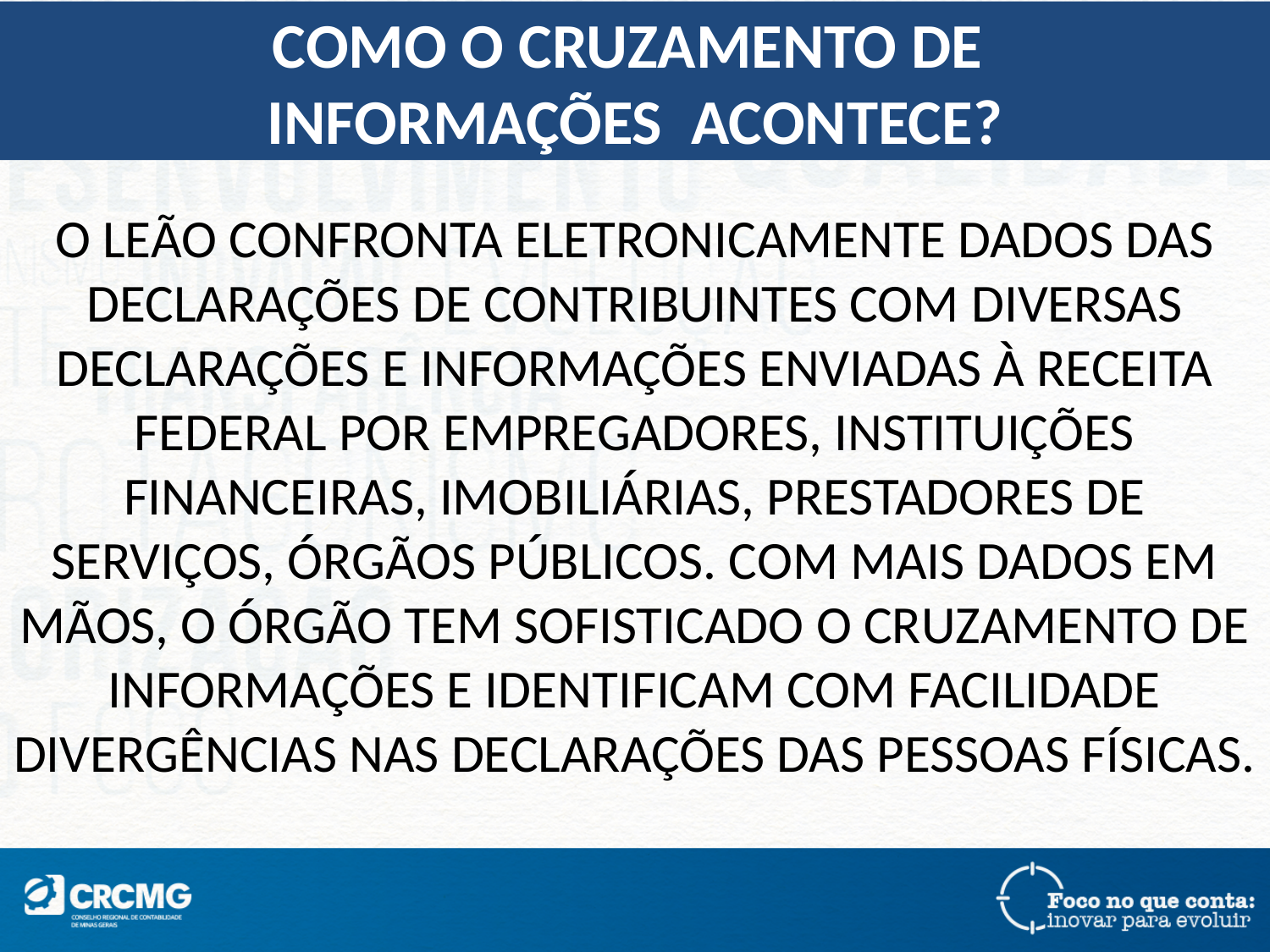

# COMO O CRUZAMENTO DE INFORMAÇÕES  ACONTECE?
O LEÃO CONFRONTA ELETRONICAMENTE DADOS DAS DECLARAÇÕES DE CONTRIBUINTES COM DIVERSAS DECLARAÇÕES E INFORMAÇÕES ENVIADAS À RECEITA FEDERAL POR EMPREGADORES, INSTITUIÇÕES FINANCEIRAS, IMOBILIÁRIAS, PRESTADORES DE SERVIÇOS, ÓRGÃOS PÚBLICOS. COM MAIS DADOS EM MÃOS, O ÓRGÃO TEM SOFISTICADO O CRUZAMENTO DE INFORMAÇÕES E IDENTIFICAM COM FACILIDADE DIVERGÊNCIAS NAS DECLARAÇÕES DAS PESSOAS FÍSICAS.